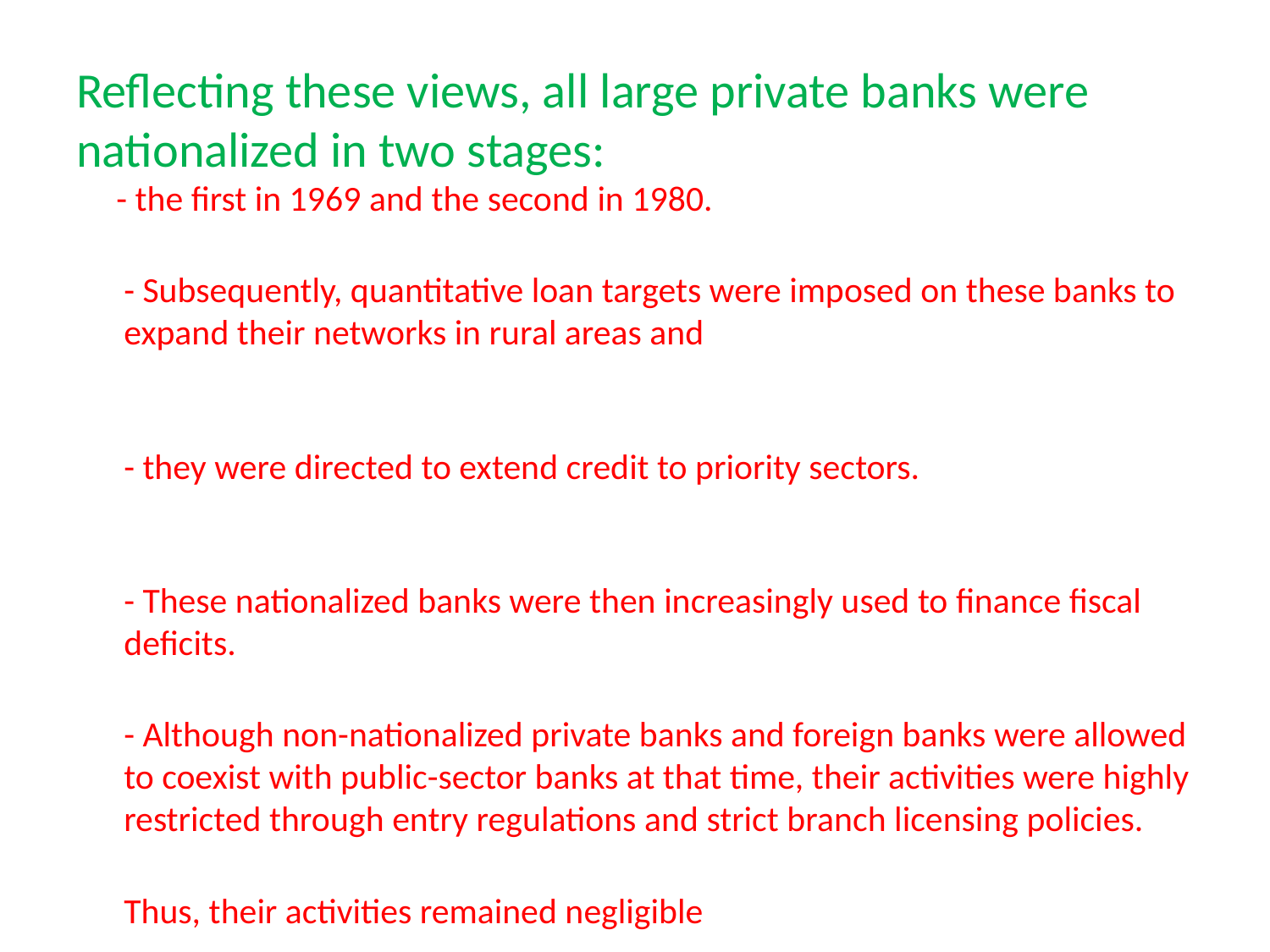

# Reflecting these views, all large private banks were nationalized in two stages:
     - the first in 1969 and the second in 1980.
- Subsequently, quantitative loan targets were imposed on these banks to expand their networks in rural areas and
- they were directed to extend credit to priority sectors.
- These nationalized banks were then increasingly used to finance fiscal deficits.
- Although non-nationalized private banks and foreign banks were allowed to coexist with public-sector banks at that time, their activities were highly restricted through entry regulations and strict branch licensing policies.
Thus, their activities remained negligible